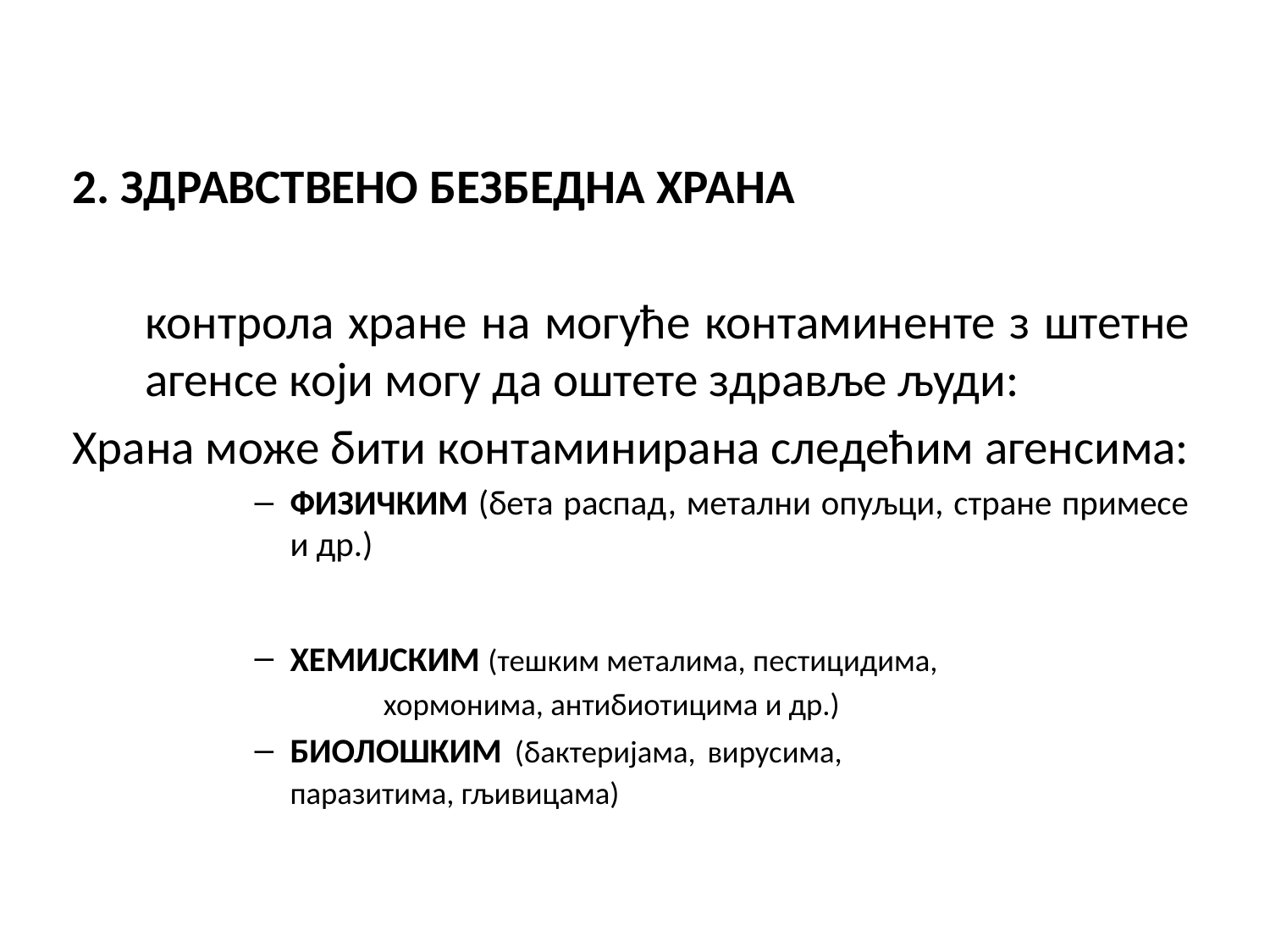

2. ЗДРАВСТВЕНО БЕЗБЕДНА ХРАНА

	контрола хране на могуће контаминенте з штетне агенсе који могу да оштете здравље људи:
Храна може бити контаминирана следећим агенсима:
ФИЗИЧКИМ (бета распад, метални опуљци, стране примесе и др.)

ХЕМИЈСКИМ (тешким металима, пестицидима,
		   	хормонима, антибиотицима и др.)
БИОЛОШКИМ (бактеријама, вирусима, 			     	           паразитима, гљивицама)